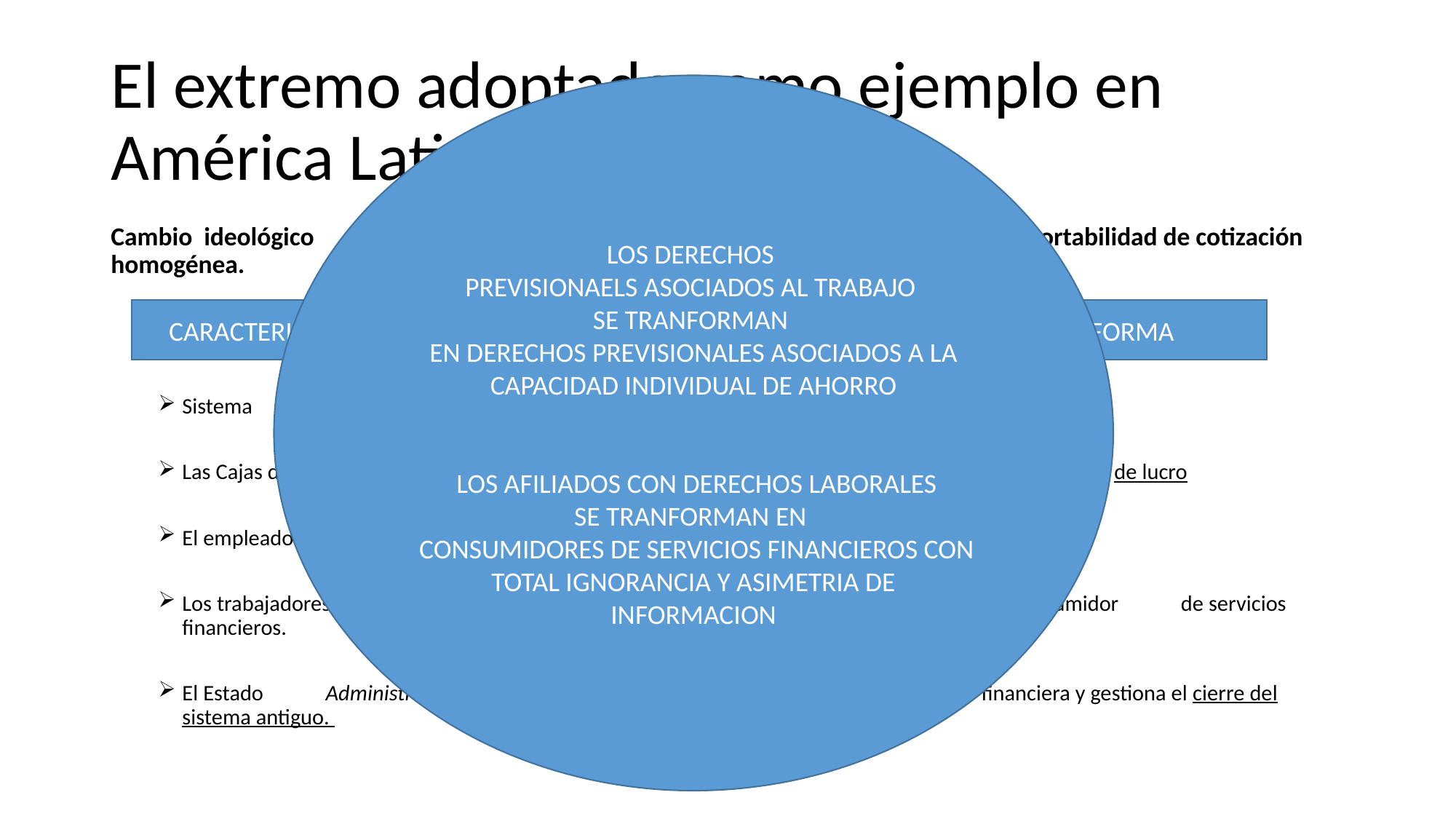

# El extremo adoptado como ejemplo en América Latina
LOS DERECHOS
PREVISIONAELS ASOCIADOS AL TRABAJO
SE TRANFORMAN
EN DERECHOS PREVISIONALES ASOCIADOS A LA CAPACIDAD INDIVIDUAL DE AHORRO

 LOS AFILIADOS CON DERECHOS LABORALES
SE TRANFORMAN EN
 CONSUMIDORES DE SERVICIOS FINANCIEROS CON TOTAL IGNORANCIA Y ASIMETRIA DE INFORMACION
Cambio  ideológico 		Crear un mercado obligatorio de ahorro de largo 						plazo. Con portabilidad de cotización homogénea.

Sistema 	   	Segmentado Muchas Cajas 	Sistema unificado y homologado

Las Cajas de Previsión  	   Seguridad  Social		Administradora Fondo de Pensiones AFP  con fines 							de lucro

El empleador                     Aporta a la Previsión	NO aporta para la previsión de sus trabajadores

Los trabajadores  	  Con derechos previsionales	Propietarios y portadores de la alícuota, consumidor 						de servicios financieros.

El Estado 		  Administra Cajas		Regulador y supervisor de una industria financiera, 							financiera y gestiona el cierre del sistema antiguo.
CARACTERISTICA
DESPUES DE LA REFORMA
ANTES DE LA REFORMA